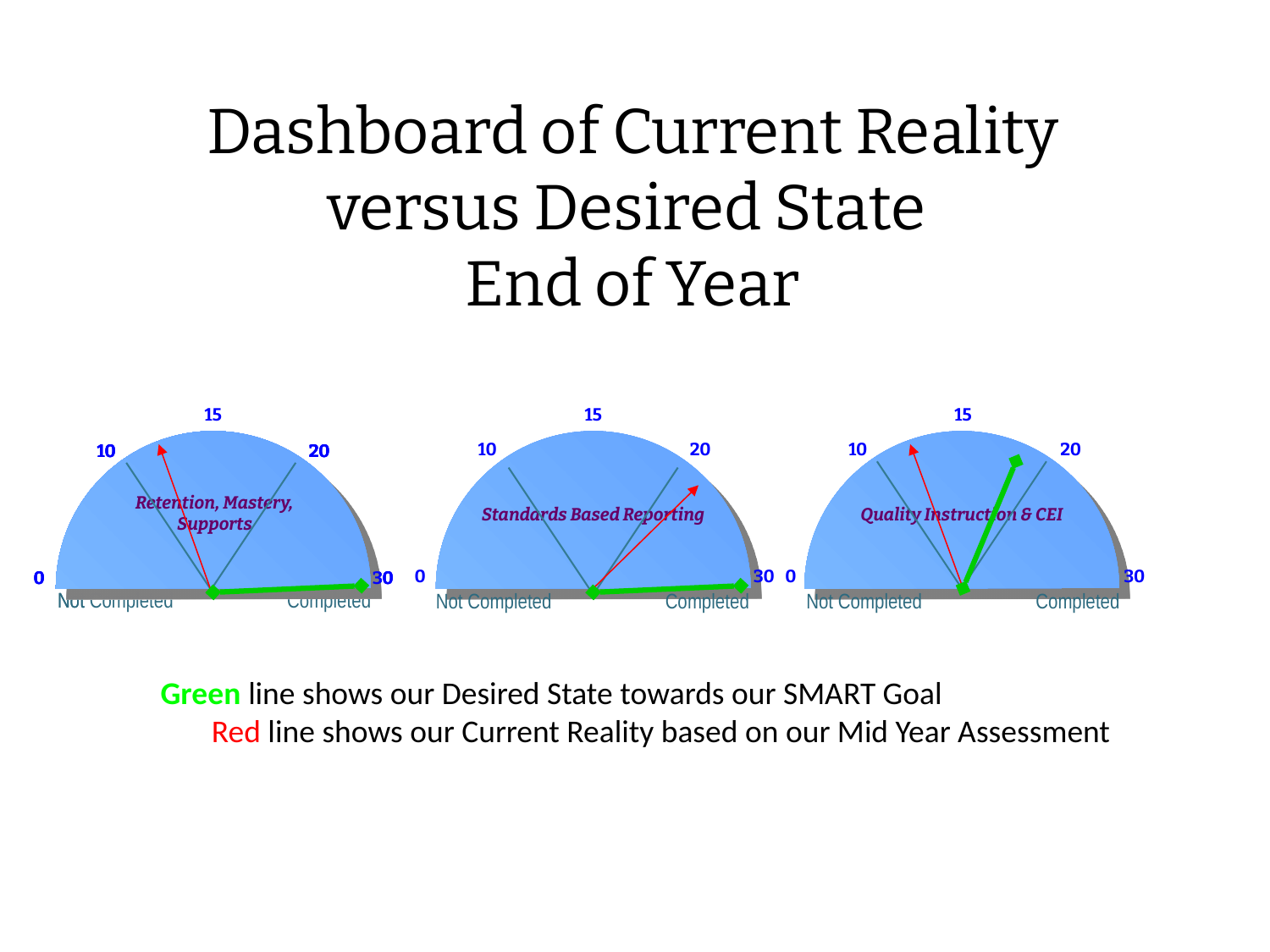

Dashboard of Current Reality versus Desired State
End of Year
15
15
15

Coursetaking/Grouping
Not Completed
Completed
10
20
0
30

Coursetaking/Grouping
Not

10
20
0
30

10
20
10
20
10
20

Retention, Mastery, Supports

Standards Based Reporting
Quality Instruction & CEI

0
30
0
30
0
30

Not Completed
Completed
Not Completed
Completed

Green line shows our Desired State towards our SMART Goal
Red line shows our Current Reality based on our Mid Year Assessment